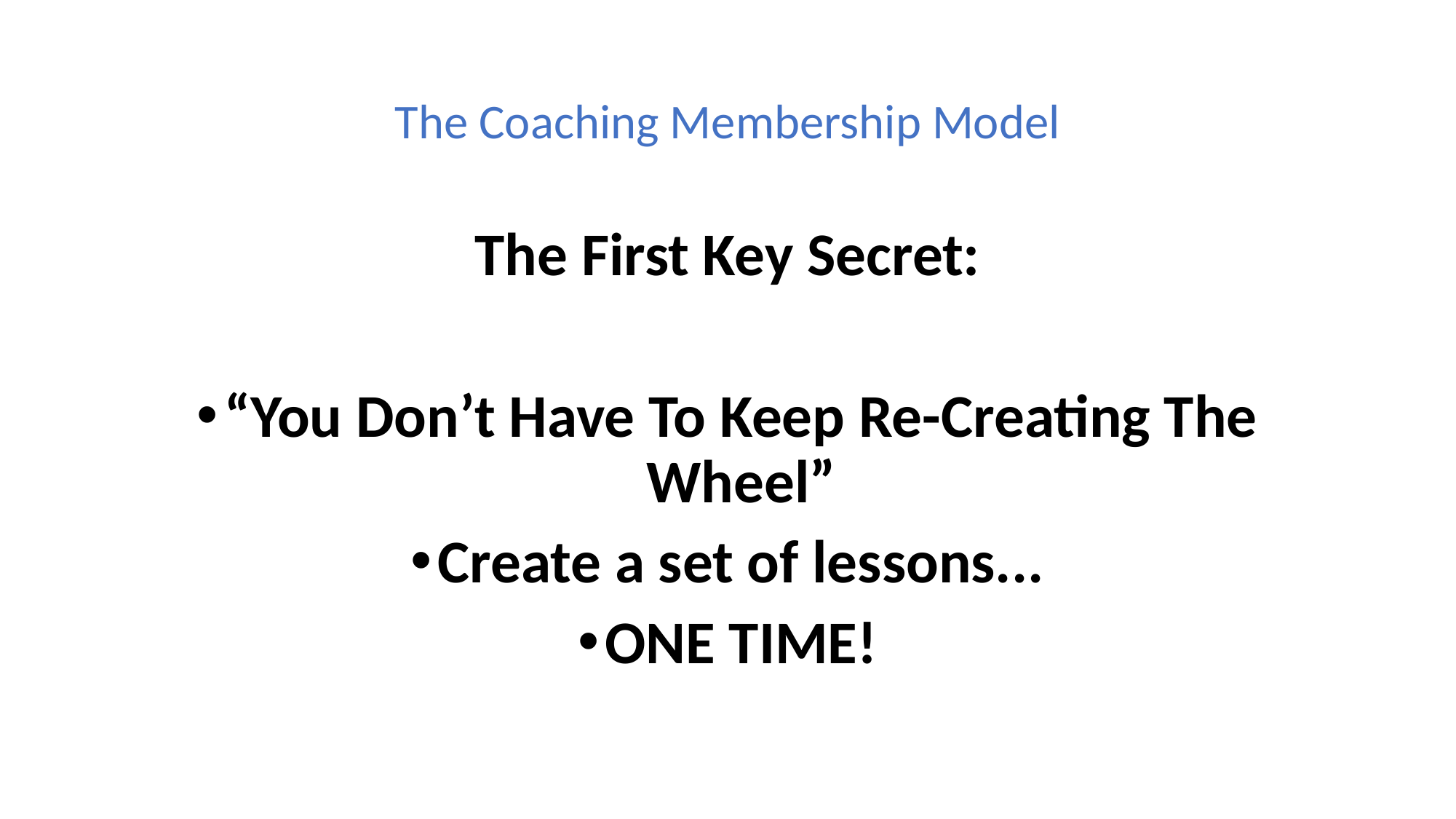

# The Coaching Membership Model
The First Key Secret:

“You Don’t Have To Keep Re-Creating The Wheel”
Create a set of lessons...
ONE TIME!